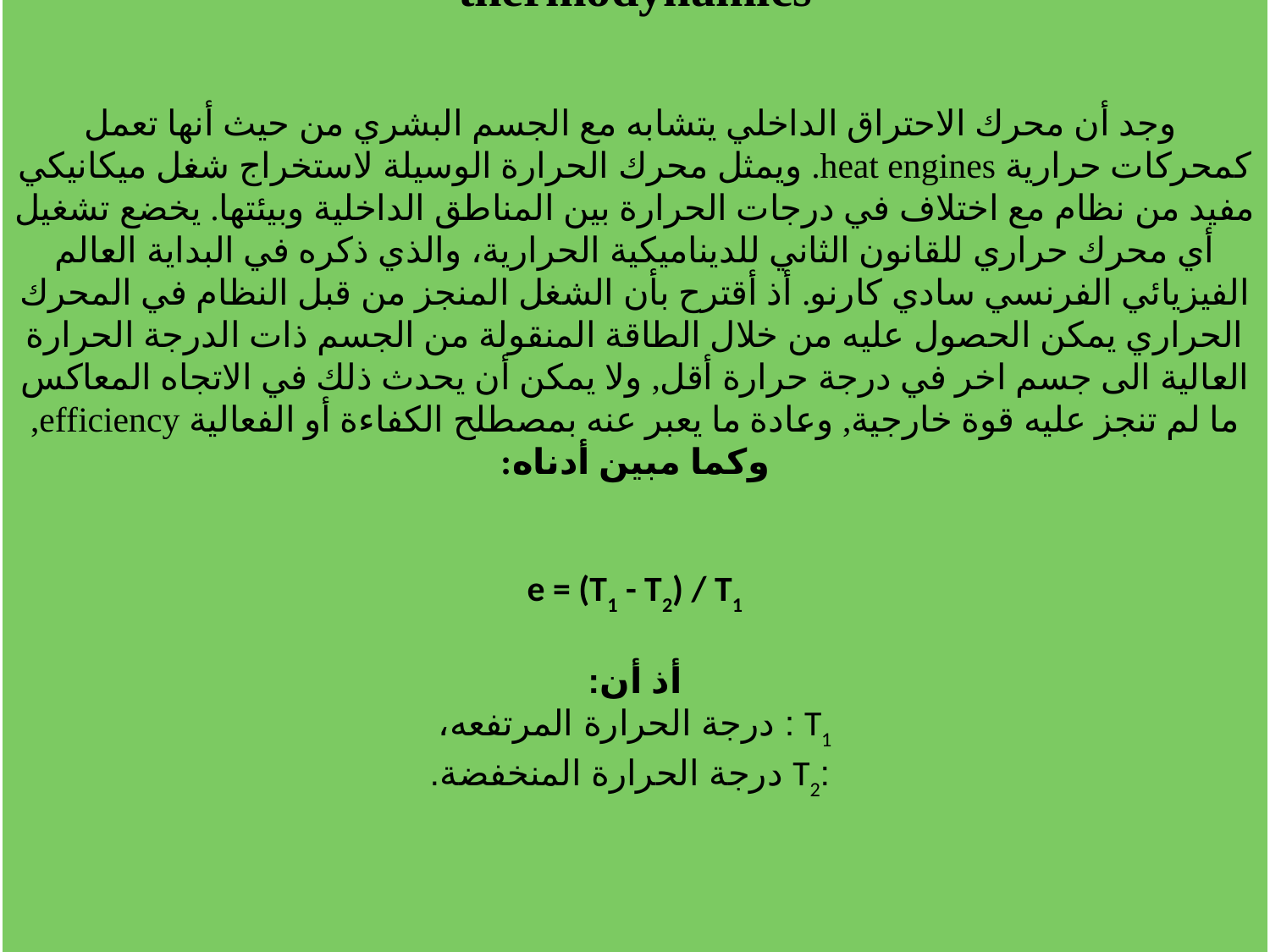

القانون الثاني للديناميكية الحراريةSecond law of thermodynamics

 وجد أن محرك الاحتراق الداخلي يتشابه مع الجسم البشري من حيث أنها تعمل كمحركات حرارية heat engines. ويمثل محرك الحرارة الوسيلة لاستخراج شغل ميكانيكي مفيد من نظام مع اختلاف في درجات الحرارة بين المناطق الداخلية وبيئتها. يخضع تشغيل أي محرك حراري للقانون الثاني للديناميكية الحرارية، والذي ذكره في البداية العالم الفيزيائي الفرنسي سادي كارنو. أذ أقترح بأن الشغل المنجز من قبل النظام في المحرك الحراري يمكن الحصول عليه من خلال الطاقة المنقولة من الجسم ذات الدرجة الحرارة العالية الى جسم اخر في درجة حرارة أقل, ولا يمكن أن يحدث ذلك في الاتجاه المعاكس ما لم تنجز عليه قوة خارجية, وعادة ما يعبر عنه بمصطلح الكفاءة أو الفعالية efficiency, وكما مبين أدناه:

e = (T1 - T2) / T1

أذ أن:
T1 : درجة الحرارة المرتفعه،
 :T2 درجة الحرارة المنخفضة.

وتكمن أهمية القانون الثاني للديناميكية الحرارية في أنه يحدد الاتجاه الذي ستتدفق من خلاله الطاقة الحرارية.